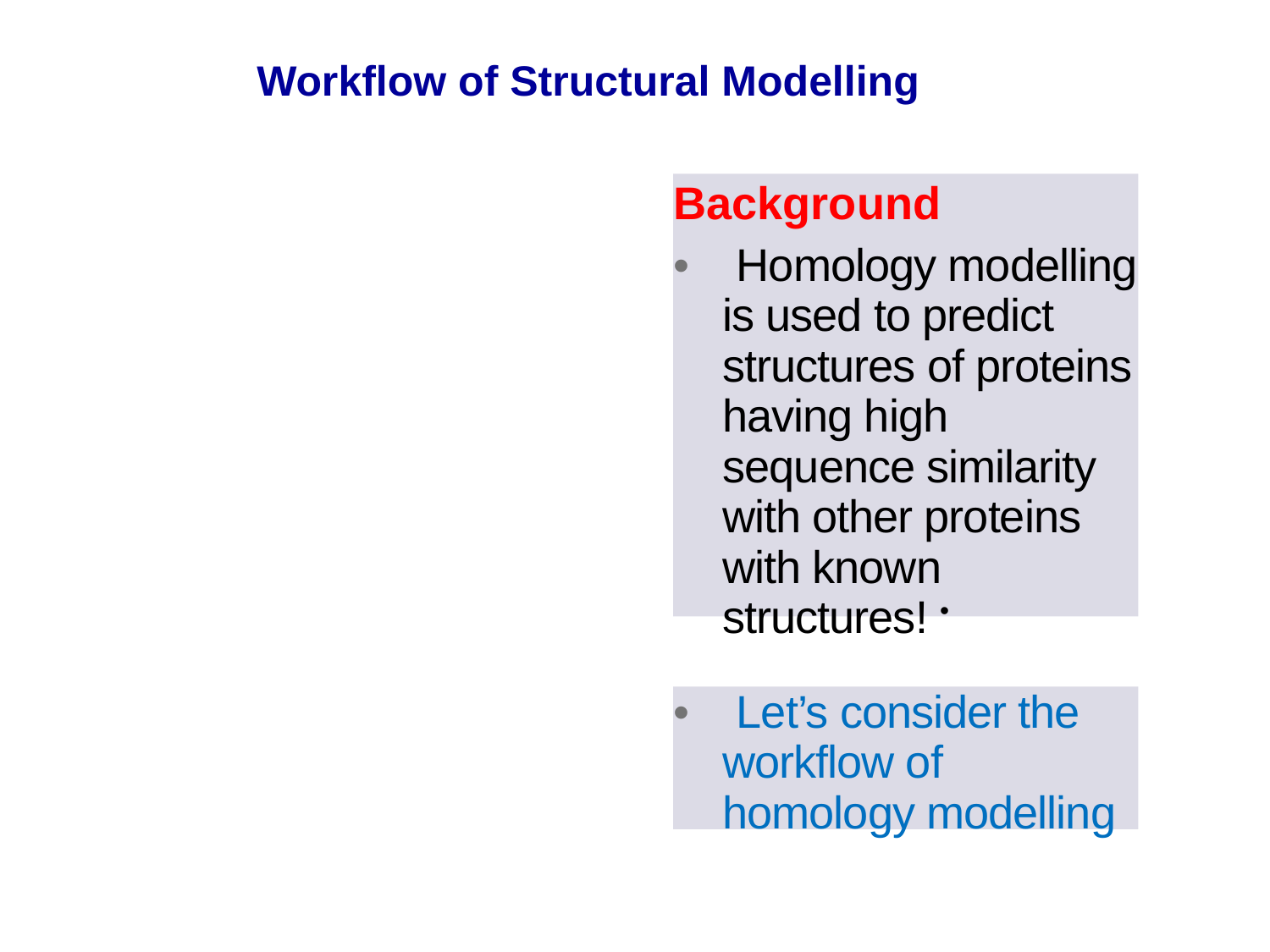

Workflow of Structural Modelling
Background
•    Homology modelling is used to predict structures of proteins having high sequence similarity with other proteins with known structures! •
•    Let’s consider the workflow of homology modelling